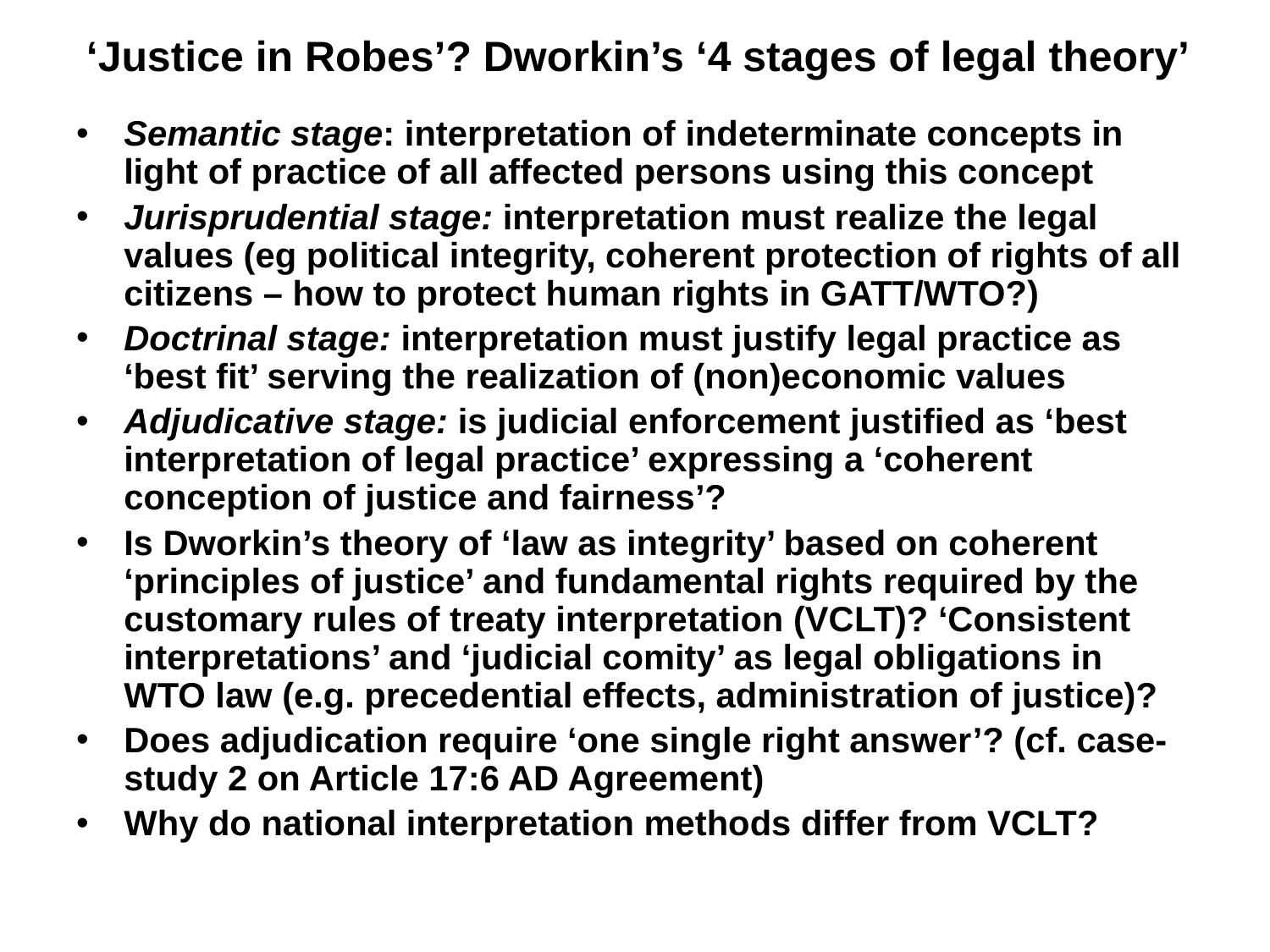

# ‘Justice in Robes’? Dworkin’s ‘4 stages of legal theory’
Semantic stage: interpretation of indeterminate concepts in light of practice of all affected persons using this concept
Jurisprudential stage: interpretation must realize the legal values (eg political integrity, coherent protection of rights of all citizens – how to protect human rights in GATT/WTO?)
Doctrinal stage: interpretation must justify legal practice as ‘best fit’ serving the realization of (non)economic values
Adjudicative stage: is judicial enforcement justified as ‘best interpretation of legal practice’ expressing a ‘coherent conception of justice and fairness’?
Is Dworkin’s theory of ‘law as integrity’ based on coherent ‘principles of justice’ and fundamental rights required by the customary rules of treaty interpretation (VCLT)? ‘Consistent interpretations’ and ‘judicial comity’ as legal obligations in WTO law (e.g. precedential effects, administration of justice)?
Does adjudication require ‘one single right answer’? (cf. case-study 2 on Article 17:6 AD Agreement)
Why do national interpretation methods differ from VCLT?